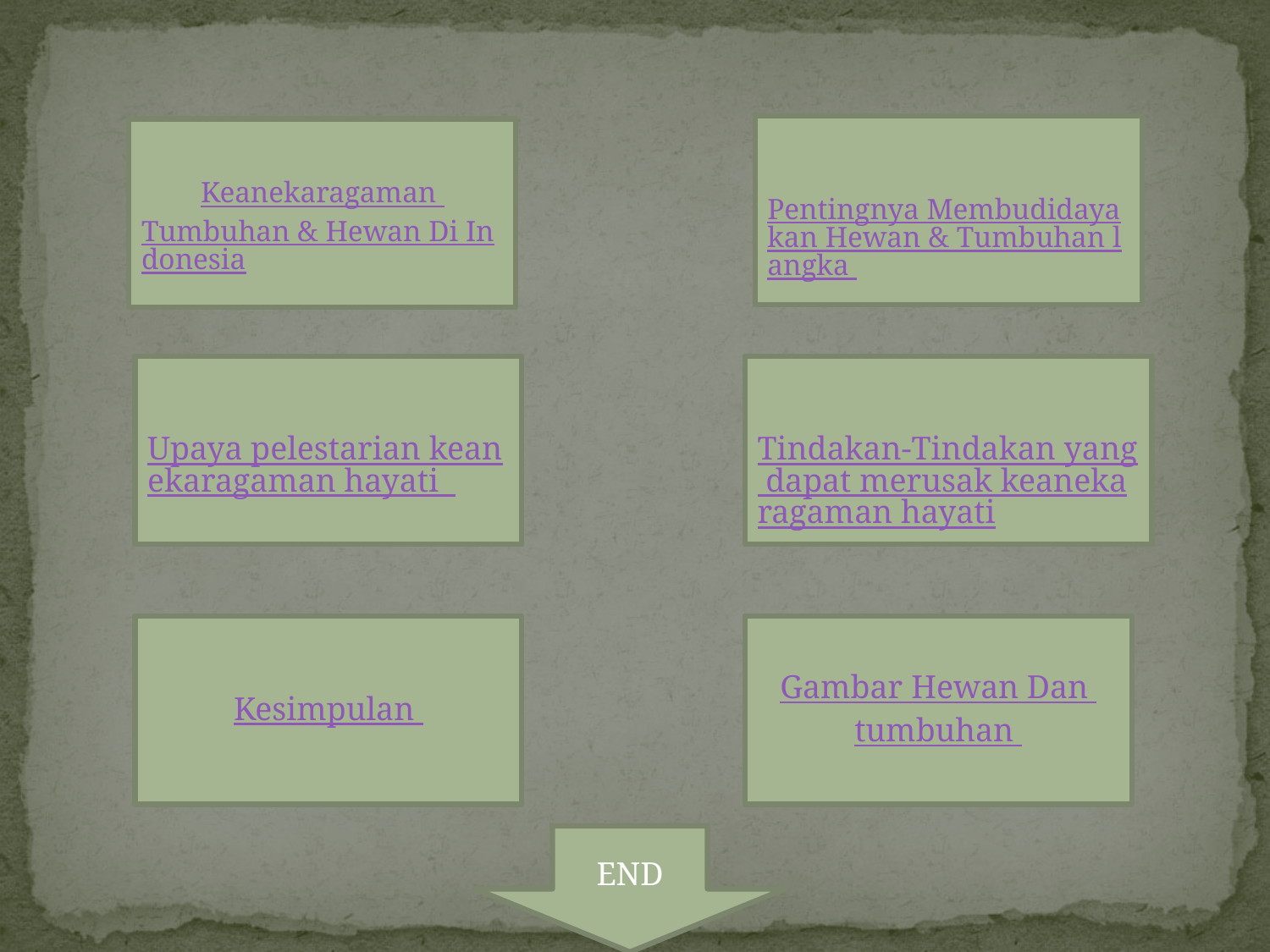

Pentingnya Membudidayakan Hewan & Tumbuhan langka
Keanekaragaman
Tumbuhan & Hewan Di Indonesia
Upaya pelestarian keanekaragaman hayati
Tindakan-Tindakan yang dapat merusak keanekaragaman hayati
Kesimpulan
Gambar Hewan Dan tumbuhan
END